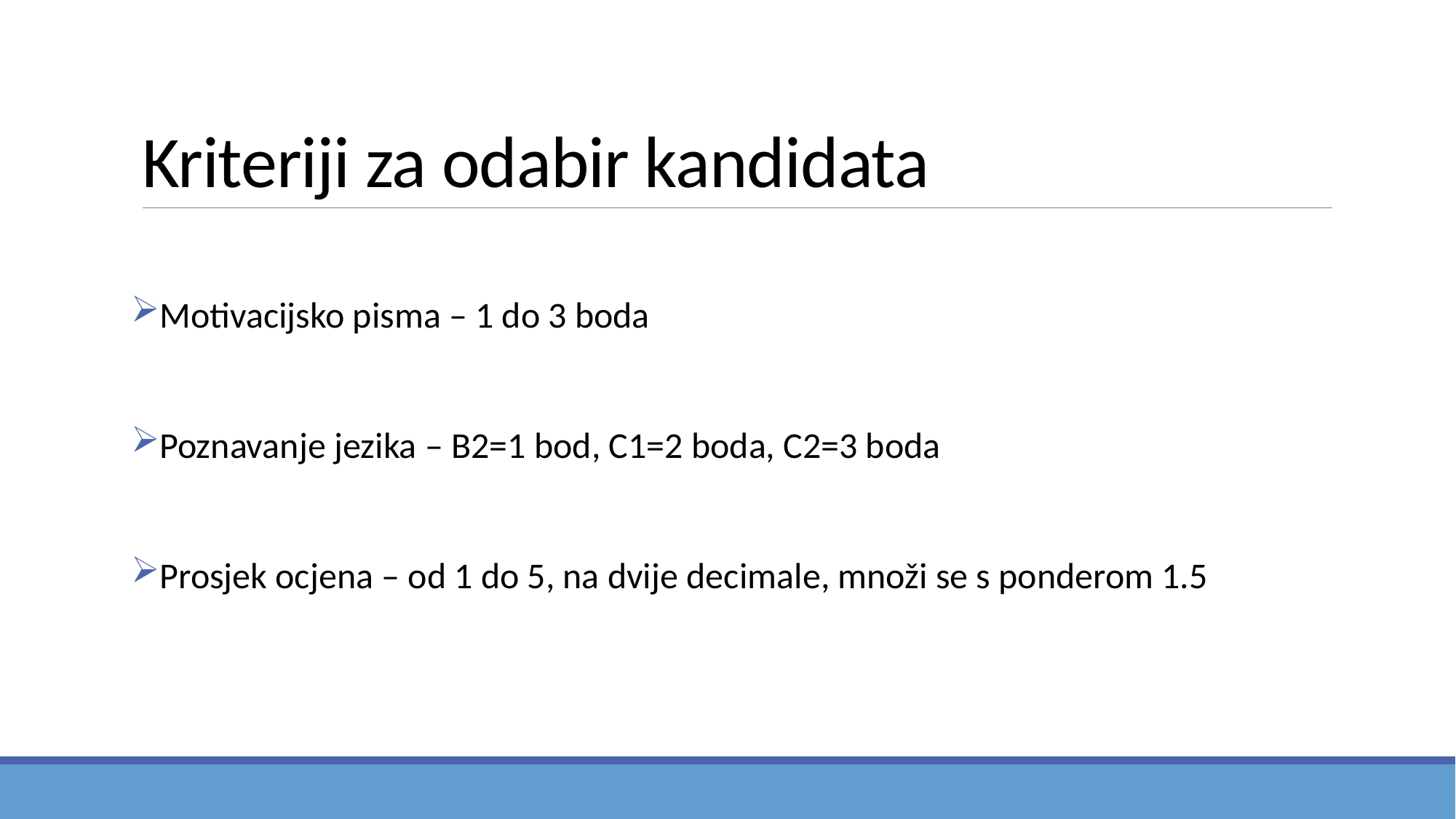

# Kriteriji za odabir kandidata
Motivacijsko pisma – 1 do 3 boda
Poznavanje jezika – B2=1 bod, C1=2 boda, C2=3 boda
Prosjek ocjena – od 1 do 5, na dvije decimale, množi se s ponderom 1.5